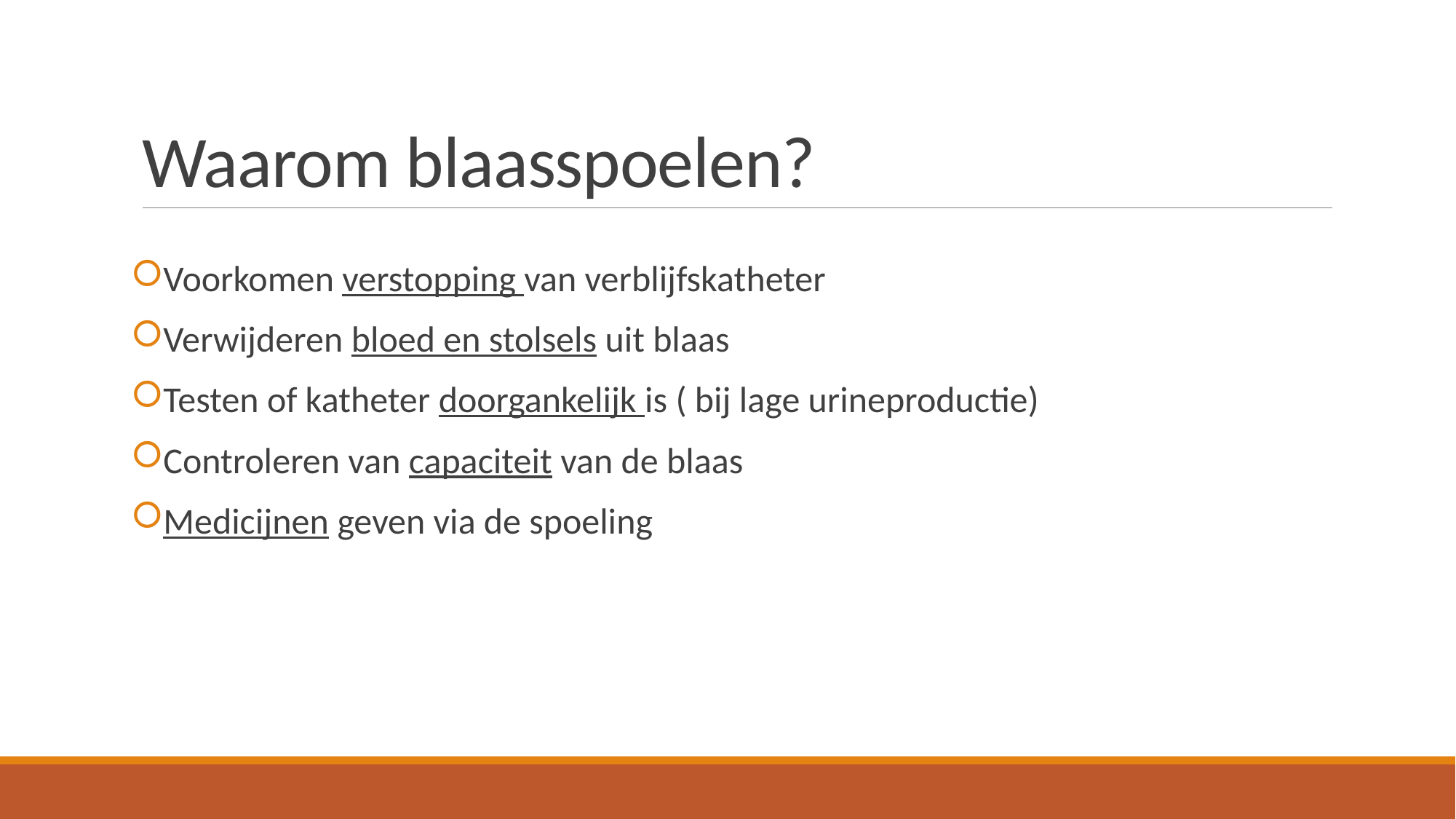

# Waarom blaasspoelen?
Voorkomen verstopping van verblijfskatheter
Verwijderen bloed en stolsels uit blaas
Testen of katheter doorgankelijk is ( bij lage urineproductie)
Controleren van capaciteit van de blaas
Medicijnen geven via de spoeling